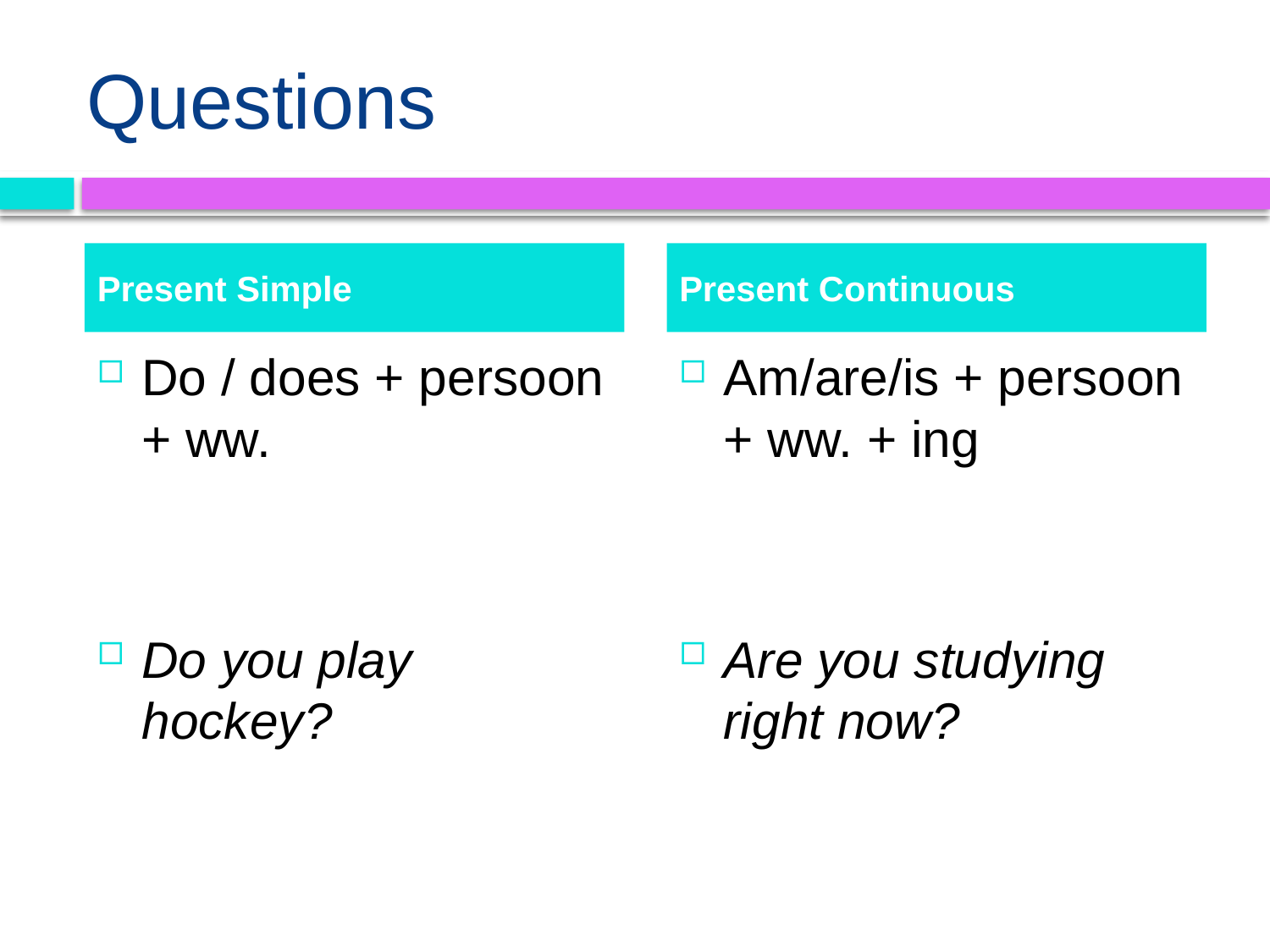

# Questions
Present Simple
Present Continuous
Do / does + persoon + ww.

Do you play hockey?
Am/are/is + persoon + ww. + ing

Are you studying right now?